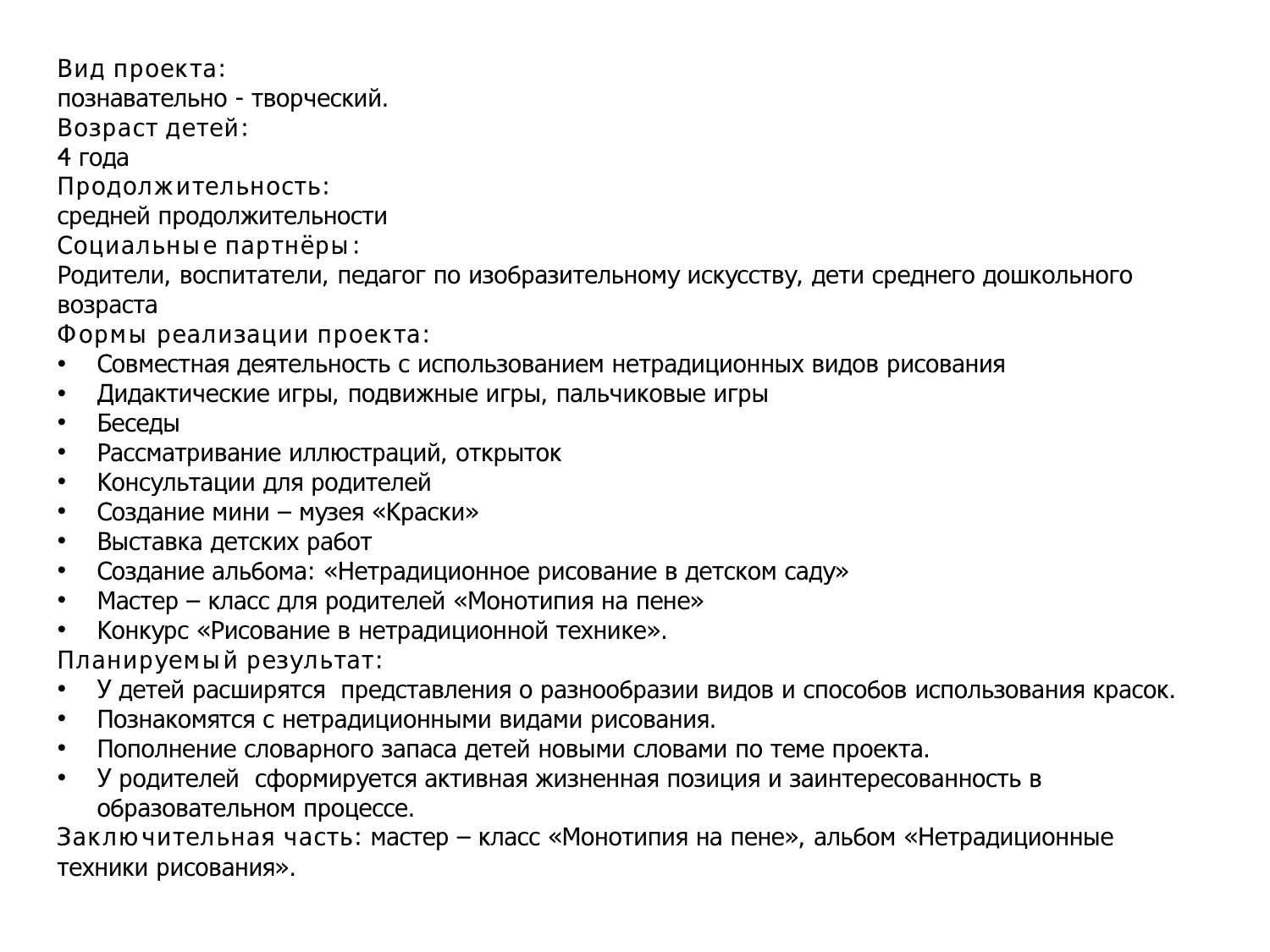

Вид проекта:
познавательно - творческий.
Возраст детей:
4 года
Продолжительность:
средней продолжительности
Социальные партнёры:
Родители, воспитатели, педагог по изобразительному искусству, дети среднего дошкольного возраста
Формы реализации проекта:
Совместная деятельность с использованием нетрадиционных видов рисования
Дидактические игры, подвижные игры, пальчиковые игры
Беседы
Рассматривание иллюстраций, открыток
Консультации для родителей
Создание мини – музея «Краски»
Выставка детских работ
Создание альбома: «Нетрадиционное рисование в детском саду»
Мастер – класс для родителей «Монотипия на пене»
Конкурс «Рисование в нетрадиционной технике».
Планируемый результат:
У детей расширятся  представления о разнообразии видов и способов использования красок.
Познакомятся с нетрадиционными видами рисования.
Пополнение словарного запаса детей новыми словами по теме проекта.
У родителей  сформируется активная жизненная позиция и заинтересованность в образовательном процессе.
Заключительная часть: мастер – класс «Монотипия на пене», альбом «Нетрадиционные техники рисования».